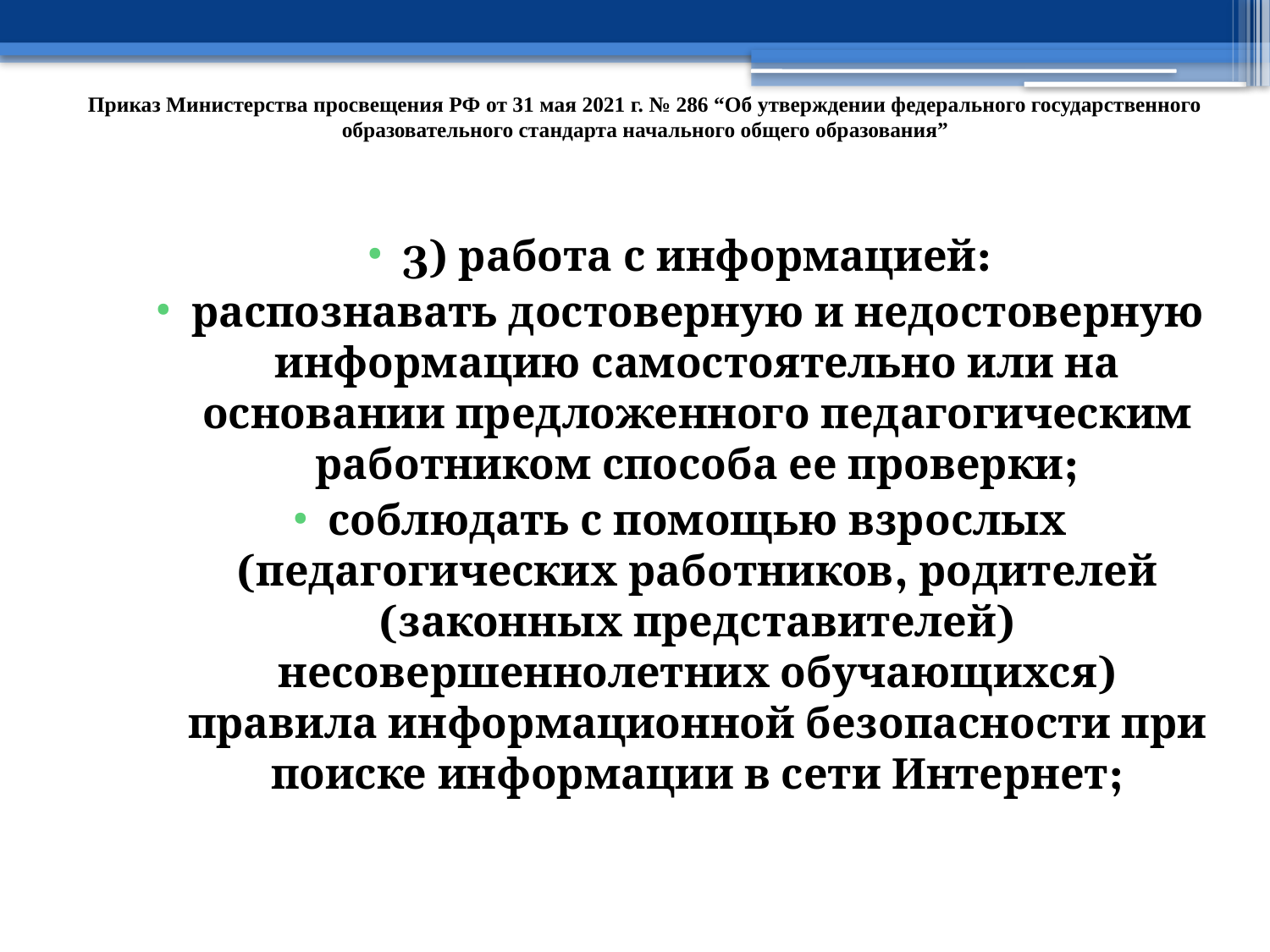

# Приказ Министерства просвещения РФ от 31 мая 2021 г. № 286 “Об утверждении федерального государственного образовательного стандарта начального общего образования”
3) работа с информацией:
распознавать достоверную и недостоверную информацию самостоятельно или на основании предложенного педагогическим работником способа ее проверки;
соблюдать с помощью взрослых (педагогических работников, родителей (законных представителей) несовершеннолетних обучающихся) правила информационной безопасности при поиске информации в сети Интернет;